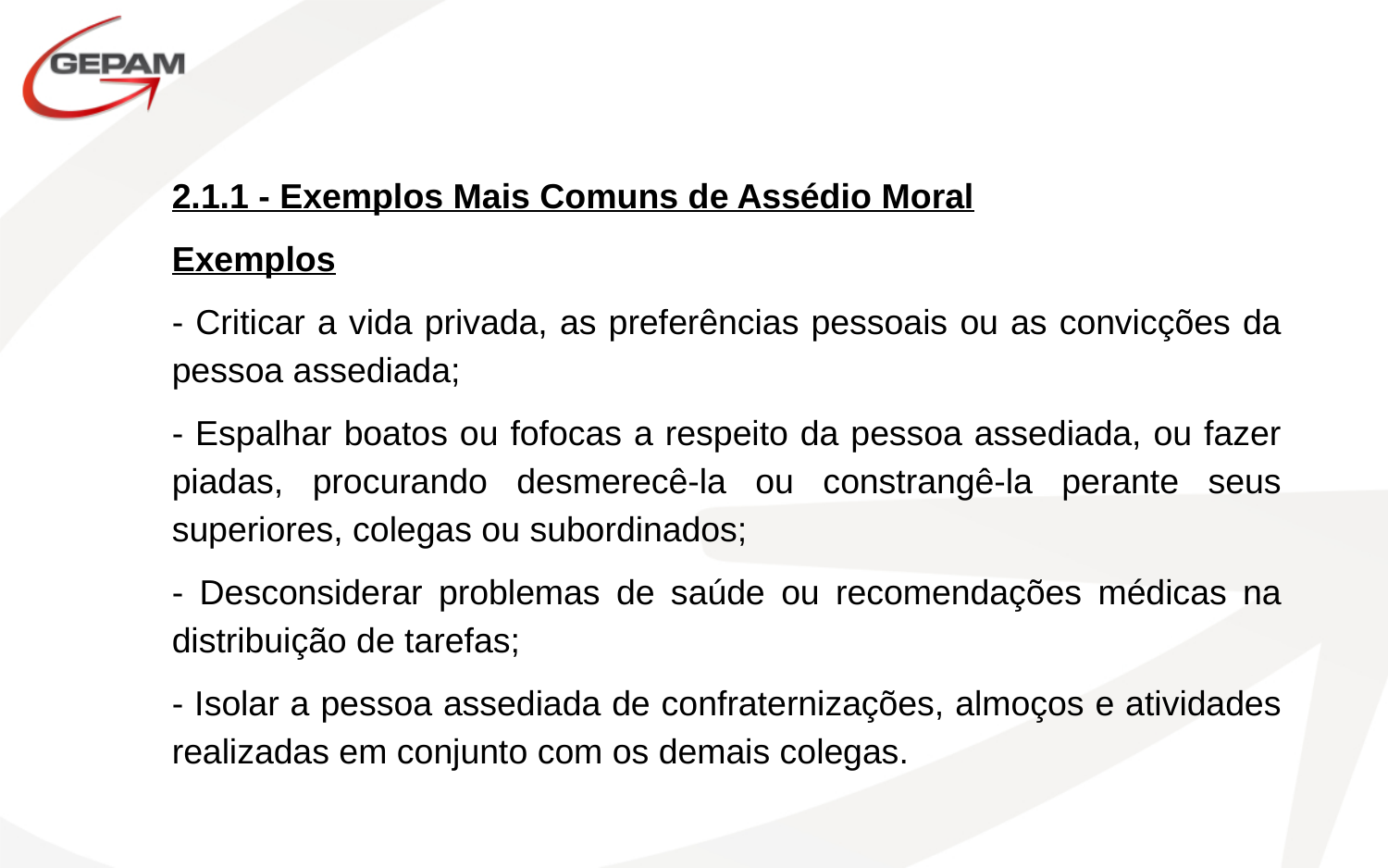

2.1.1 - Exemplos Mais Comuns de Assédio Moral
Exemplos
- Criticar a vida privada, as preferências pessoais ou as convicções da pessoa assediada;
- Espalhar boatos ou fofocas a respeito da pessoa assediada, ou fazer piadas, procurando desmerecê-la ou constrangê-la perante seus superiores, colegas ou subordinados;
- Desconsiderar problemas de saúde ou recomendações médicas na distribuição de tarefas;
- Isolar a pessoa assediada de confraternizações, almoços e atividades realizadas em conjunto com os demais colegas.